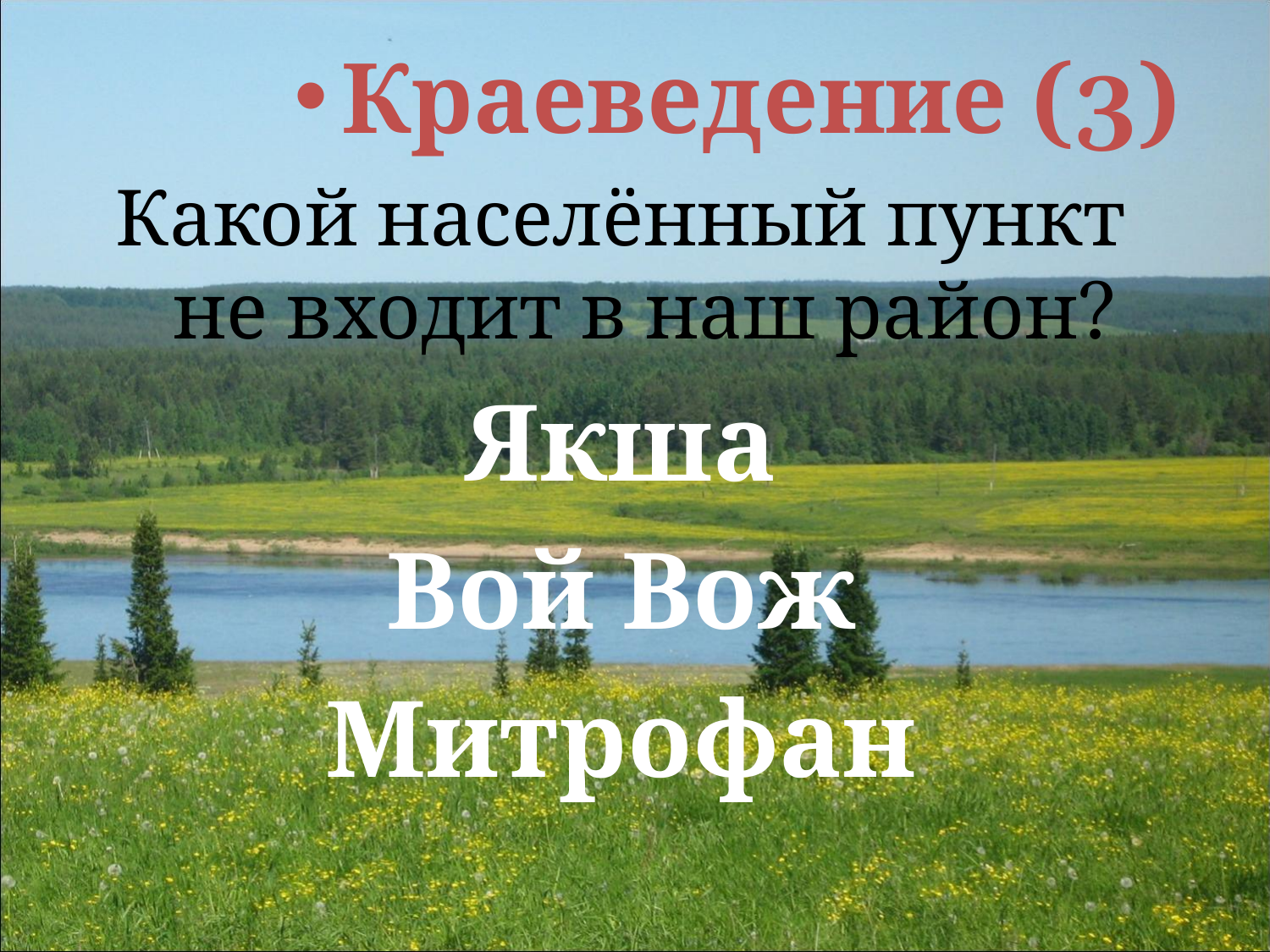

Краеведение (3)
Какой населённый пункт не входит в наш район?
Якша
Вой Вож
Митрофан